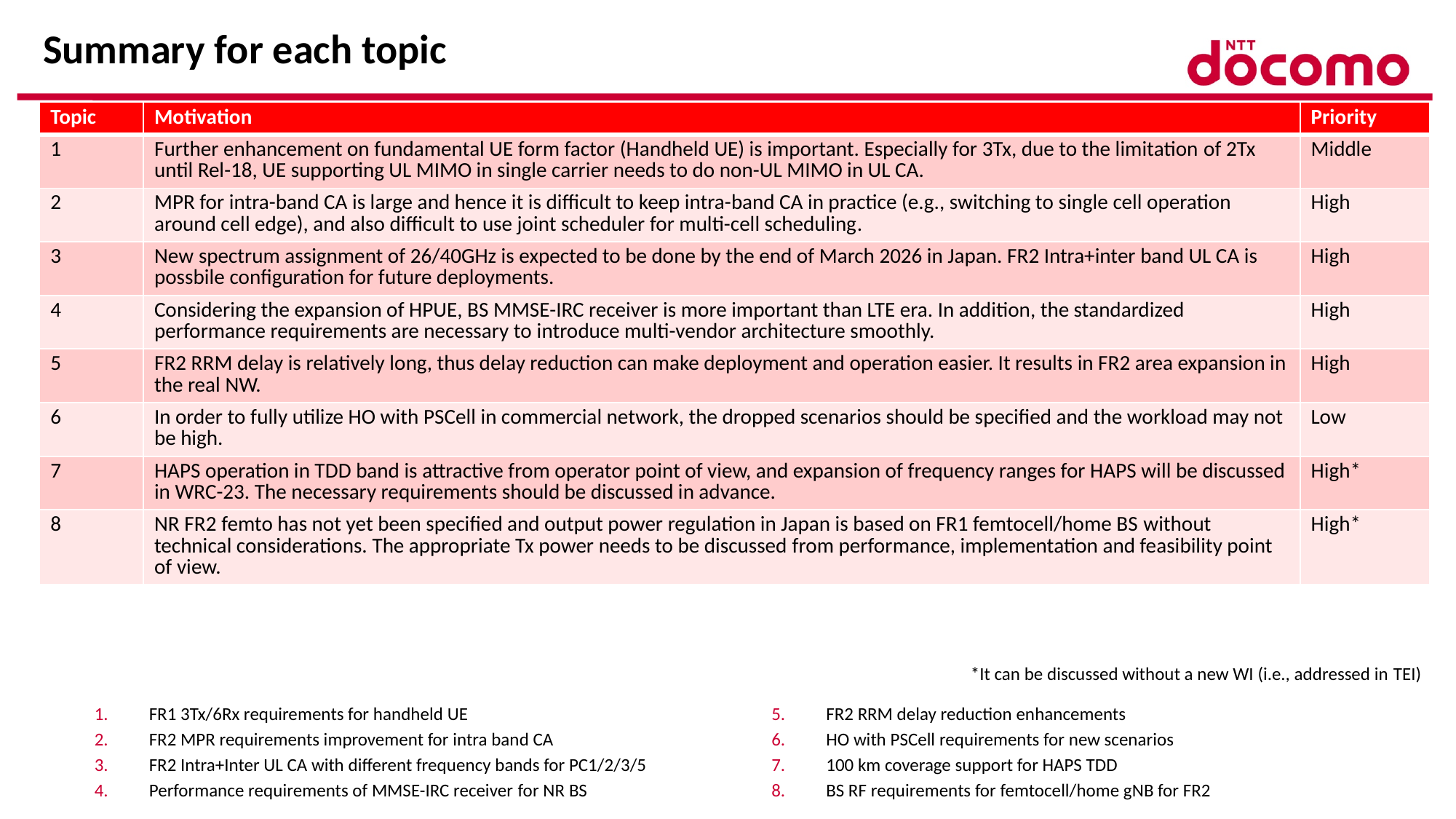

# Summary for each topic
| Topic | Motivation | Priority |
| --- | --- | --- |
| 1 | Further enhancement on fundamental UE form factor (Handheld UE) is important. Especially for 3Tx, due to the limitation of 2Tx until Rel-18, UE supporting UL MIMO in single carrier needs to do non-UL MIMO in UL CA. | Middle |
| 2 | MPR for intra-band CA is large and hence it is difficult to keep intra-band CA in practice (e.g., switching to single cell operation around cell edge), and also difficult to use joint scheduler for multi-cell scheduling. | High |
| 3 | New spectrum assignment of 26/40GHz is expected to be done by the end of March 2026 in Japan. FR2 Intra+inter band UL CA is possbile configuration for future deployments. | High |
| 4 | Considering the expansion of HPUE, BS MMSE-IRC receiver is more important than LTE era. In addition, the standardized performance requirements are necessary to introduce multi-vendor architecture smoothly. | High |
| 5 | FR2 RRM delay is relatively long, thus delay reduction can make deployment and operation easier. It results in FR2 area expansion in the real NW. | High |
| 6 | In order to fully utilize HO with PSCell in commercial network, the dropped scenarios should be specified and the workload may not be high. | Low |
| 7 | HAPS operation in TDD band is attractive from operator point of view, and expansion of frequency ranges for HAPS will be discussed in WRC-23. The necessary requirements should be discussed in advance. | High\* |
| 8 | NR FR2 femto has not yet been specified and output power regulation in Japan is based on FR1 femtocell/home BS without technical considerations. The appropriate Tx power needs to be discussed from performance, implementation and feasibility point of view. | High\* |
*It can be discussed without a new WI (i.e., addressed in TEI)
FR2 RRM delay reduction enhancements
HO with PSCell requirements for new scenarios
100 km coverage support for HAPS TDD
BS RF requirements for femtocell/home gNB for FR2
FR1 3Tx/6Rx requirements for handheld UE
FR2 MPR requirements improvement for intra band CA
FR2 Intra+Inter UL CA with different frequency bands for PC1/2/3/5
Performance requirements of MMSE-IRC receiver for NR BS